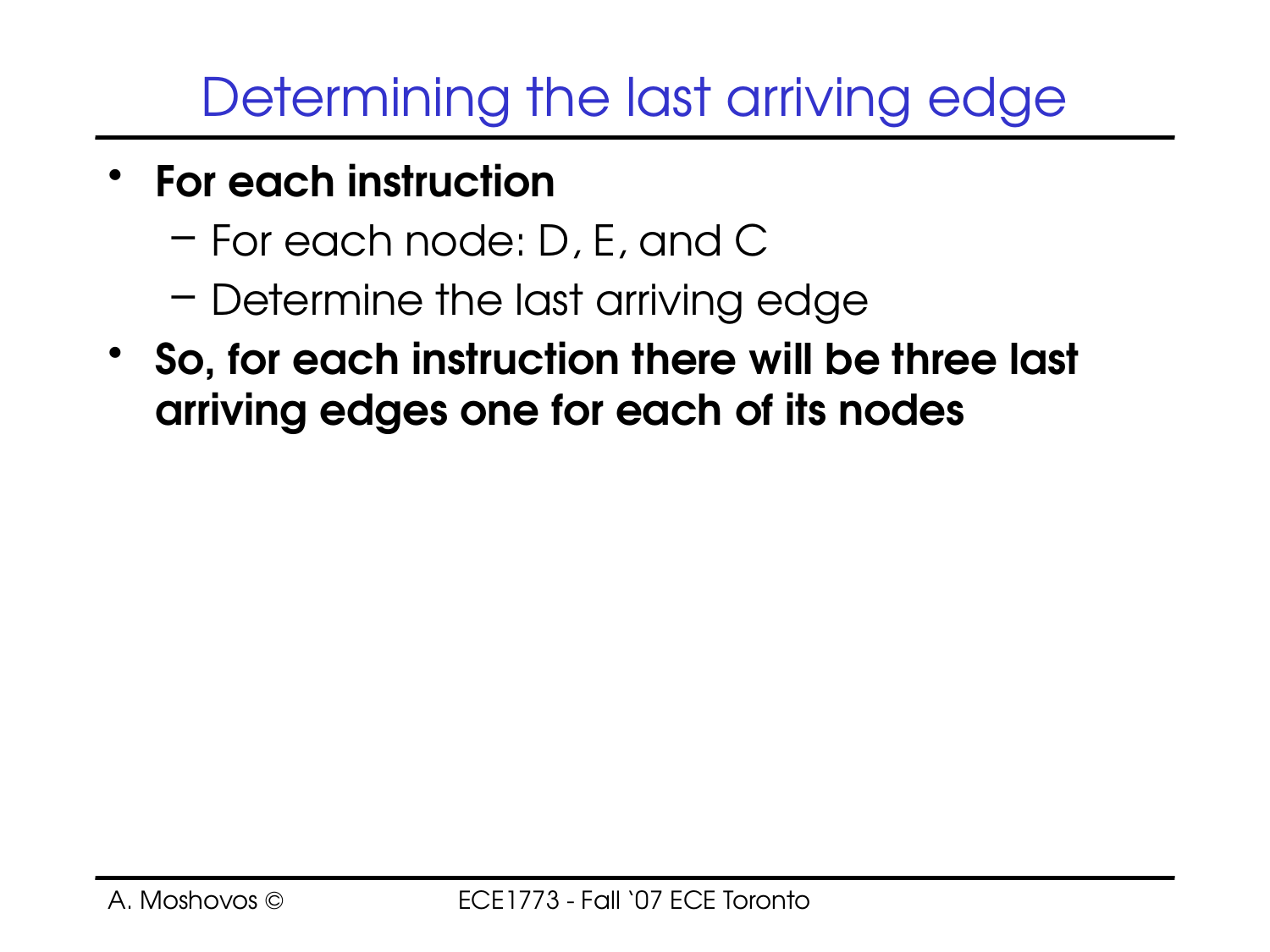

# Determining the last arriving edge
For each instruction
For each node: D, E, and C
Determine the last arriving edge
So, for each instruction there will be three last arriving edges one for each of its nodes
A. Moshovos ©
ECE1773 - Fall ‘07 ECE Toronto